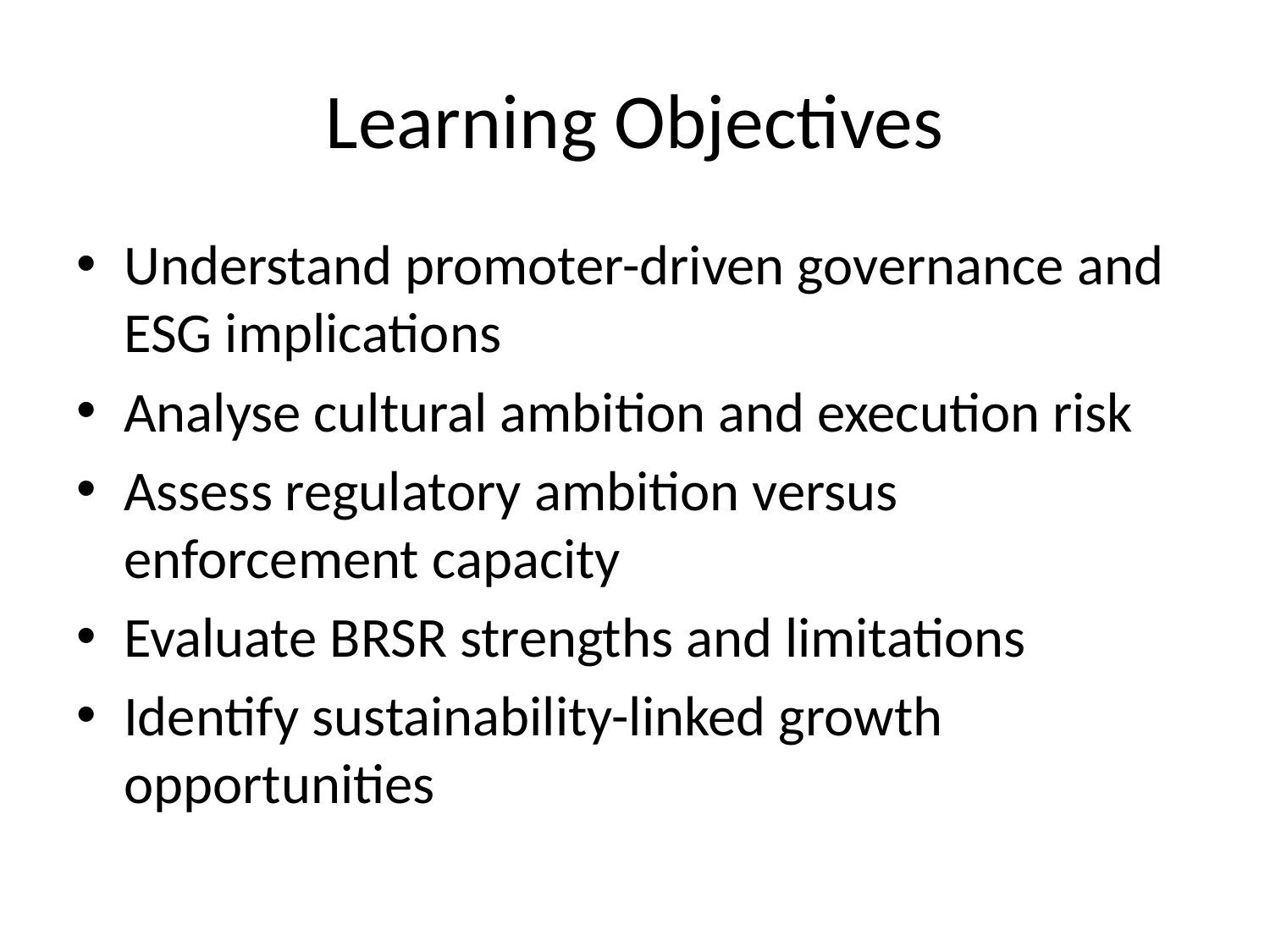

# Learning Objectives
Understand promoter-driven governance and ESG implications
Analyse cultural ambition and execution risk
Assess regulatory ambition versus enforcement capacity
Evaluate BRSR strengths and limitations
Identify sustainability-linked growth opportunities